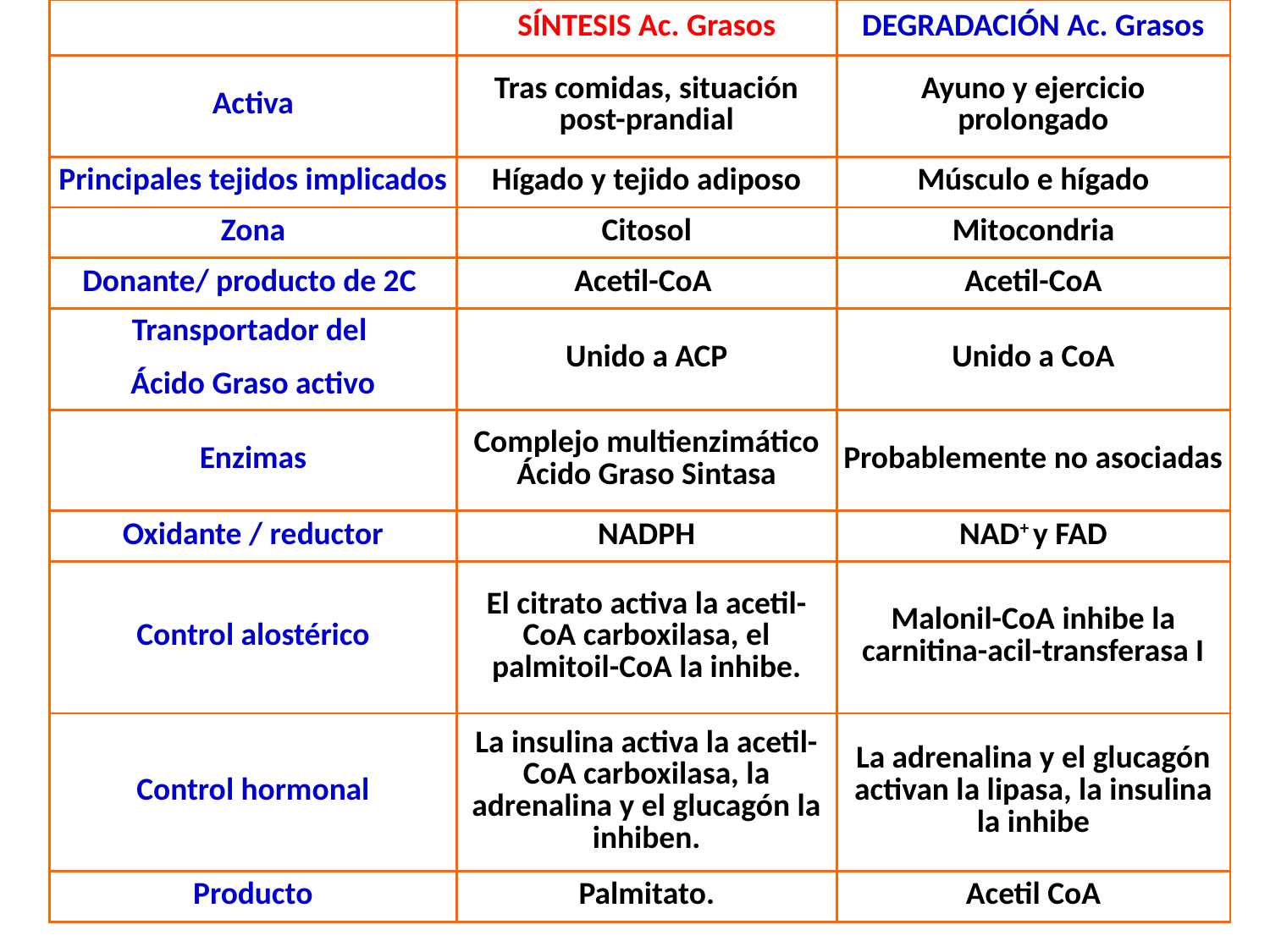

|  | SÍNTESIS Ac. Grasos | DEGRADACIÓN Ac. Grasos |
| --- | --- | --- |
| Activa | Tras comidas, situación post-prandial | Ayuno y ejercicio prolongado |
| Principales tejidos implicados | Hígado y tejido adiposo | Músculo e hígado |
| Zona | Citosol | Mitocondria |
| Donante/ producto de 2C | Acetil-CoA | Acetil-CoA |
| Transportador del Ácido Graso activo | Unido a ACP | Unido a CoA |
| Enzimas | Complejo multienzimático Ácido Graso Sintasa | Probablemente no asociadas |
| Oxidante / reductor | NADPH | NAD+ y FAD |
| Control alostérico | El citrato activa la acetil-CoA carboxilasa, el palmitoil-CoA la inhibe. | Malonil-CoA inhibe la carnitina-acil-transferasa I |
| Control hormonal | La insulina activa la acetil-CoA carboxilasa, la adrenalina y el glucagón la inhiben. | La adrenalina y el glucagón activan la lipasa, la insulina la inhibe |
| Producto | Palmitato. | Acetil CoA |